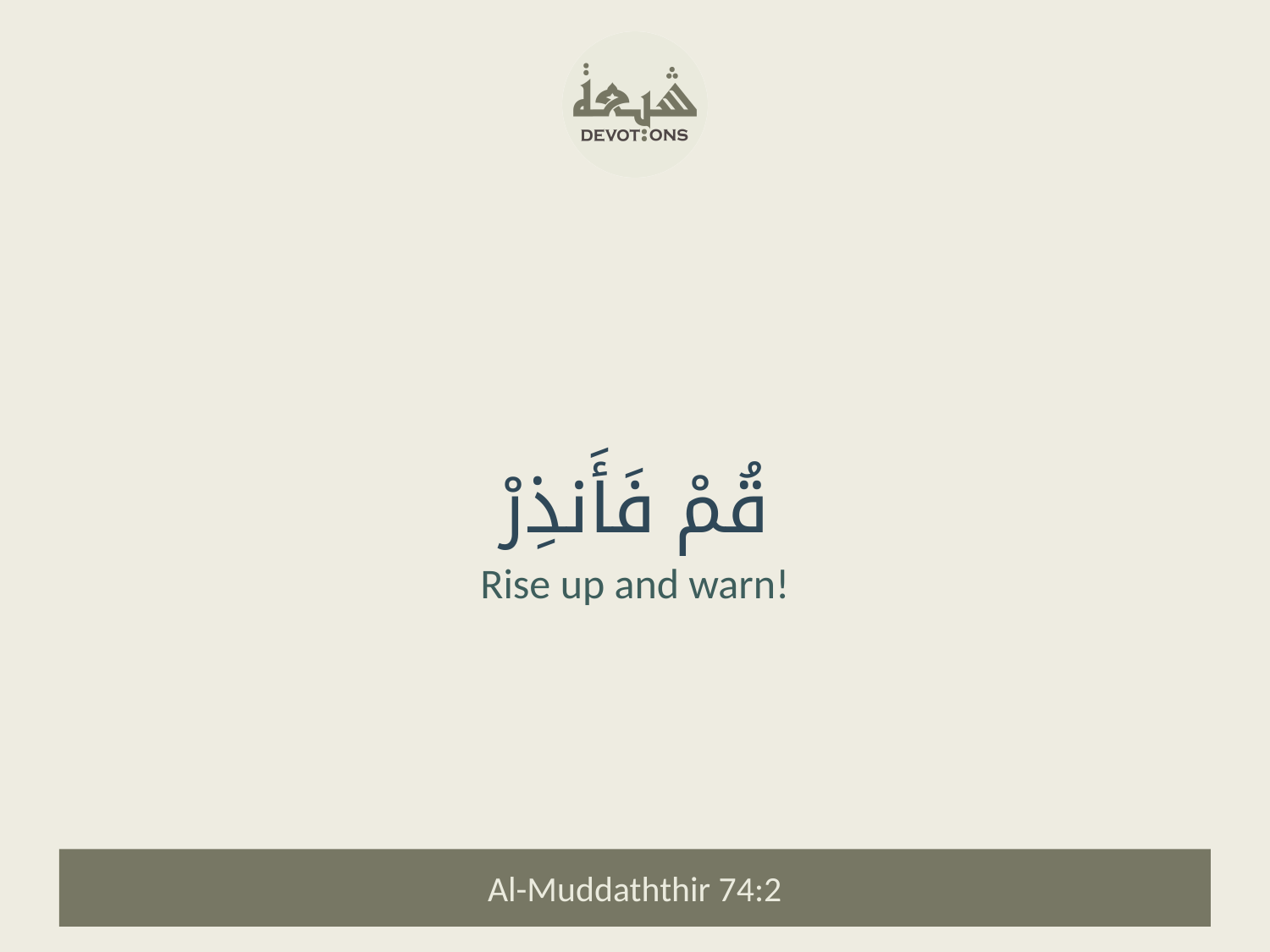

قُمْ فَأَنذِرْ
Rise up and warn!
Al-Muddaththir 74:2